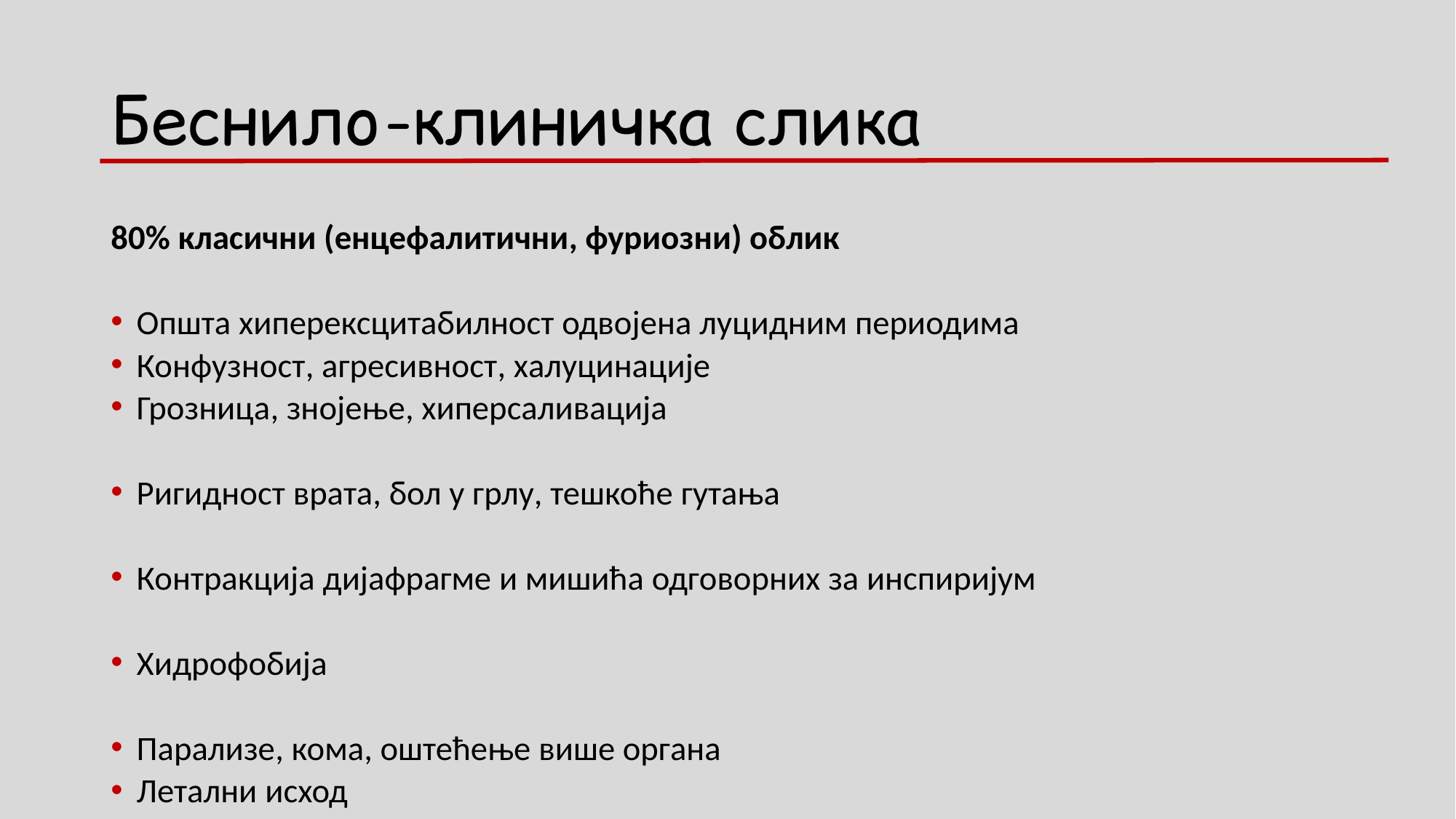

# Беснило-клиничка слика
80% класични (енцефалитични, фуриозни) облик

Општа хиперексцитабилност одвојена луцидним периодима
Конфузност, агресивност, халуцинације
Грозница, знојење, хиперсаливација

Ригидност врата, бол у грлу, тешкоће гутања

Контракција дијафрагме и мишића одговорних за инспиријум

Хидрофобија

Парализе, кома, оштећење више органа
Летални исход